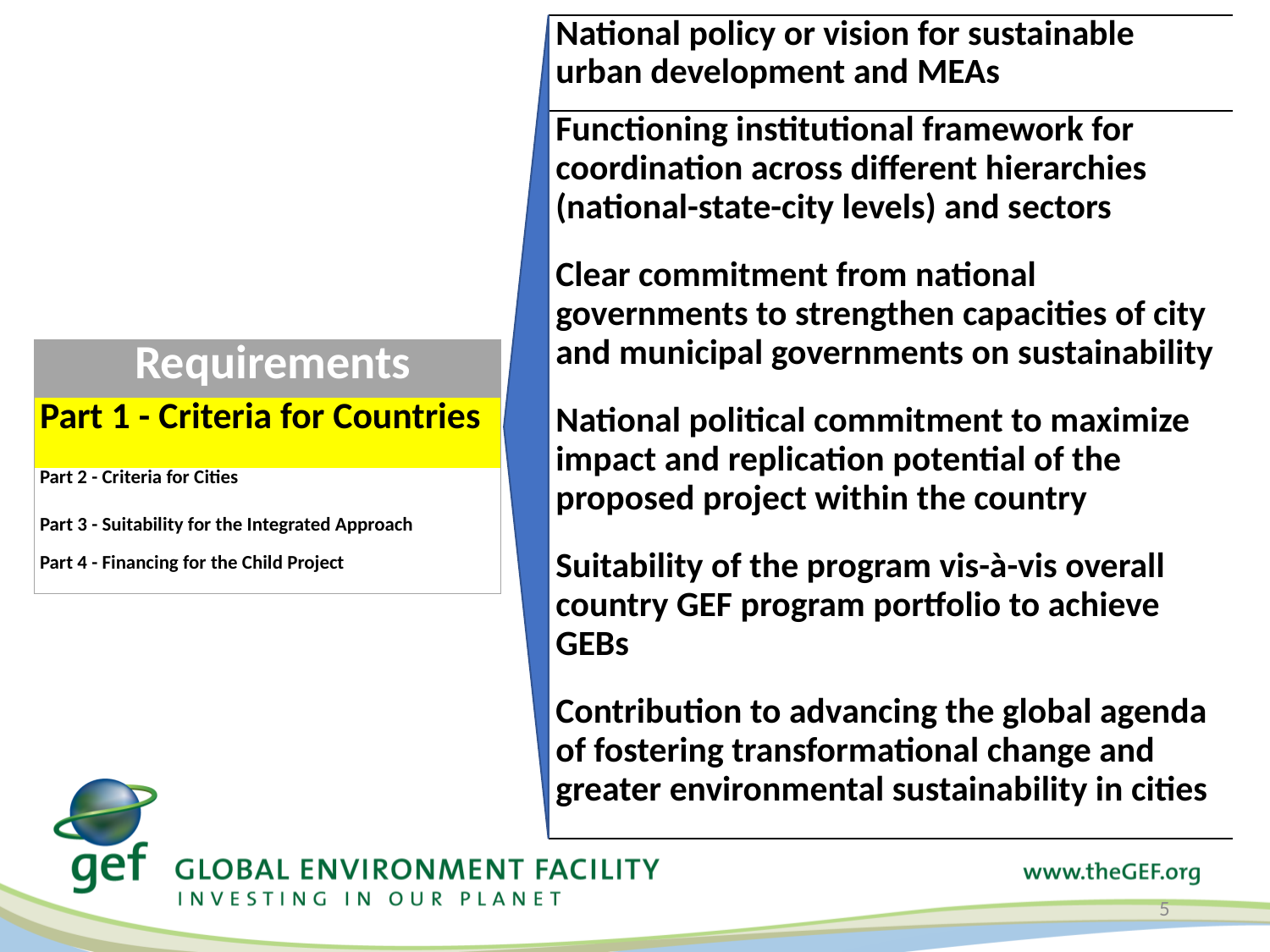

| National policy or vision for sustainable urban development and MEAs |
| --- |
| Functioning institutional framework for coordination across different hierarchies (national-state-city levels) and sectors |
| Clear commitment from national governments to strengthen capacities of city and municipal governments on sustainability |
| National political commitment to maximize impact and replication potential of the proposed project within the country |
| Suitability of the program vis-à-vis overall country GEF program portfolio to achieve GEBs |
| Contribution to advancing the global agenda of fostering transformational change and greater environmental sustainability in cities |
| Requirements |
| --- |
| Part 1 - Criteria for Countries |
| Part 2 - Criteria for Cities |
| Part 3 - Suitability for the Integrated Approach |
| Part 4 - Financing for the Child Project |

5